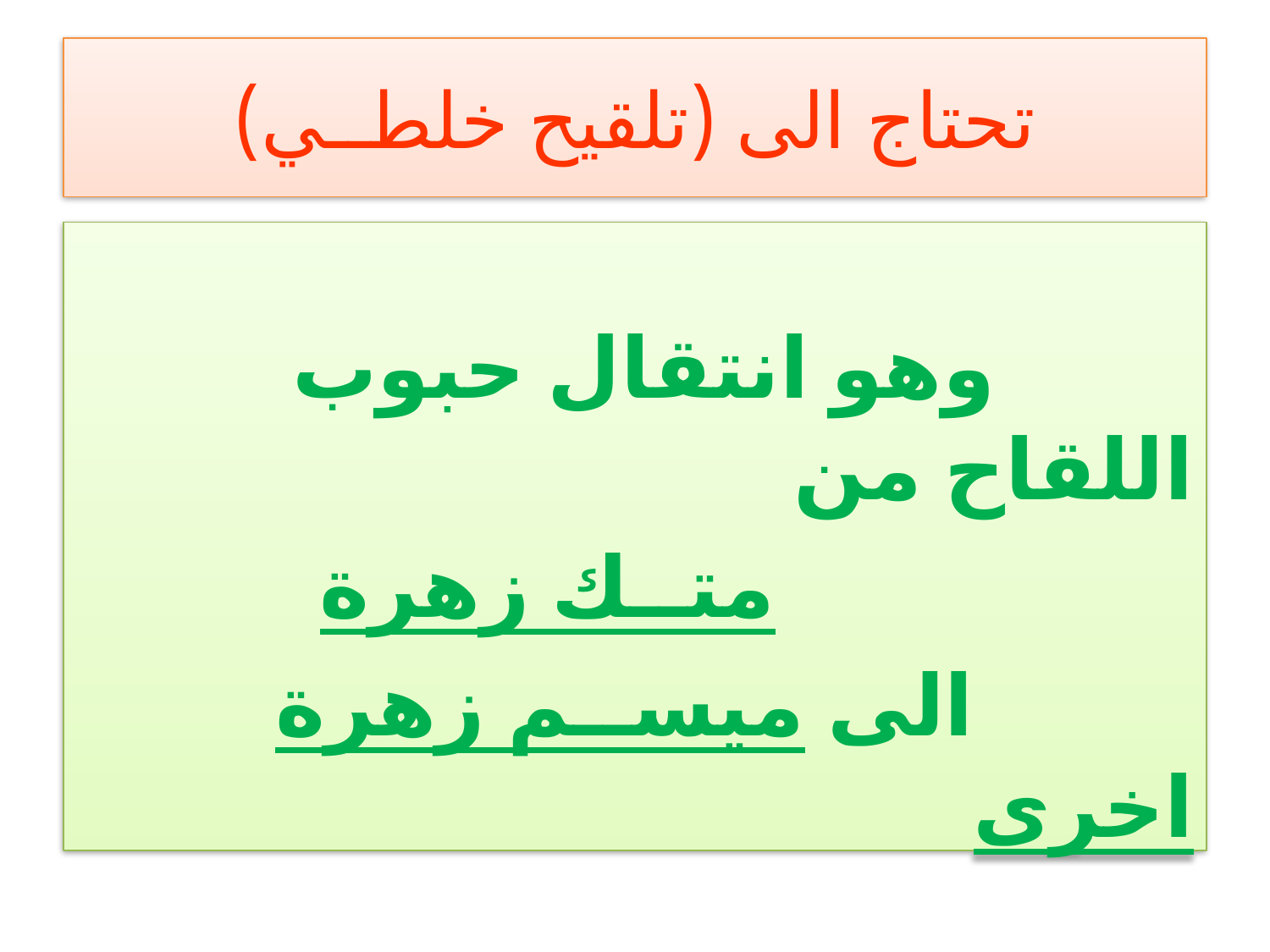

# تحتاج الى (تلقيح خلطــي)

         وهو انتقال حبوب اللقاح من
                   متــك زهرة
          الى ميســم زهرة اخرى